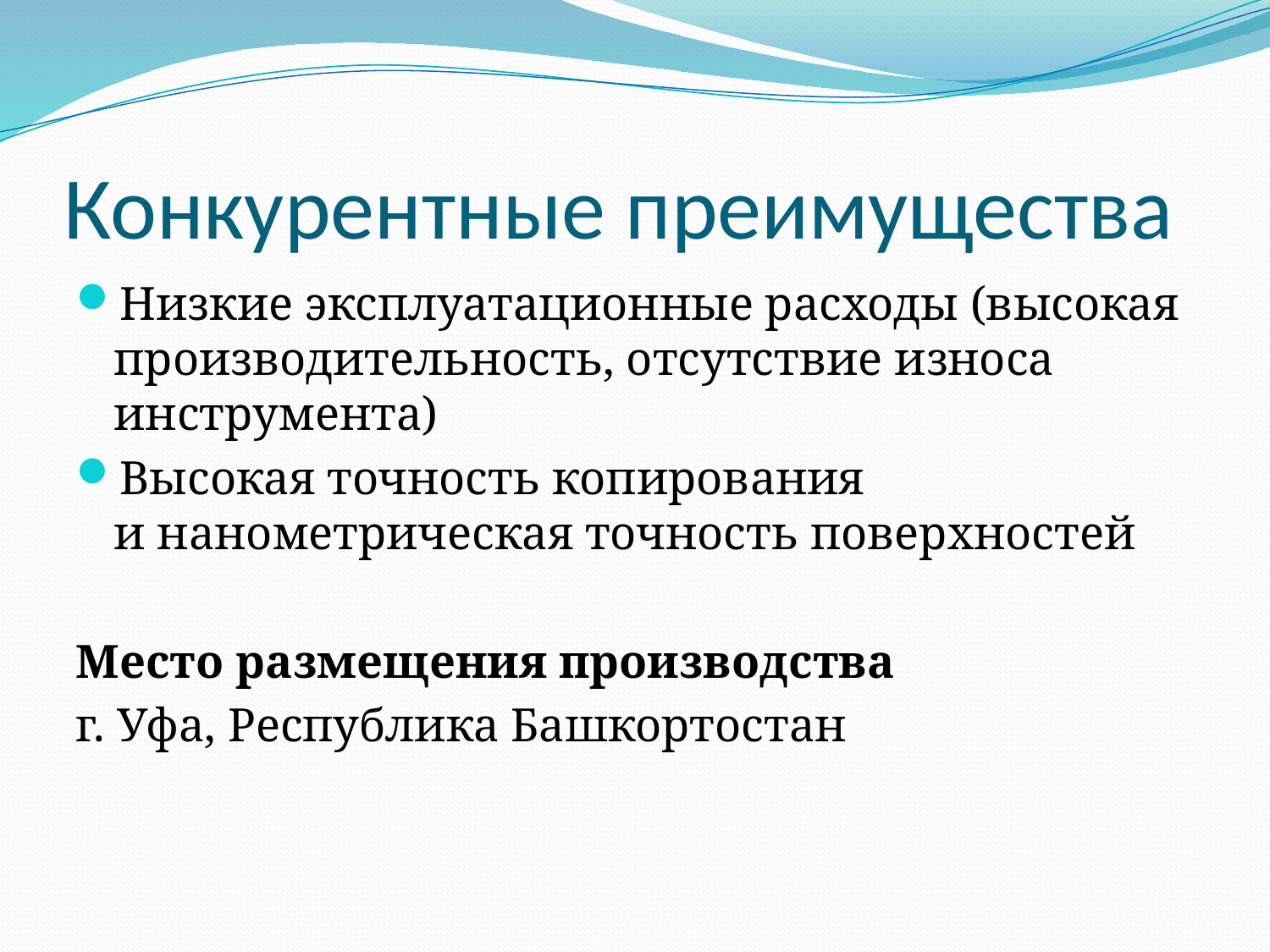

# Конкурентные преимущества
Низкие эксплуатационные расходы (высокая производительность, отсутствие износа инструмента)
Высокая точность копирования и нанометрическая точность поверхностей

Место размещения производства
г. Уфа, Республика Башкортостан